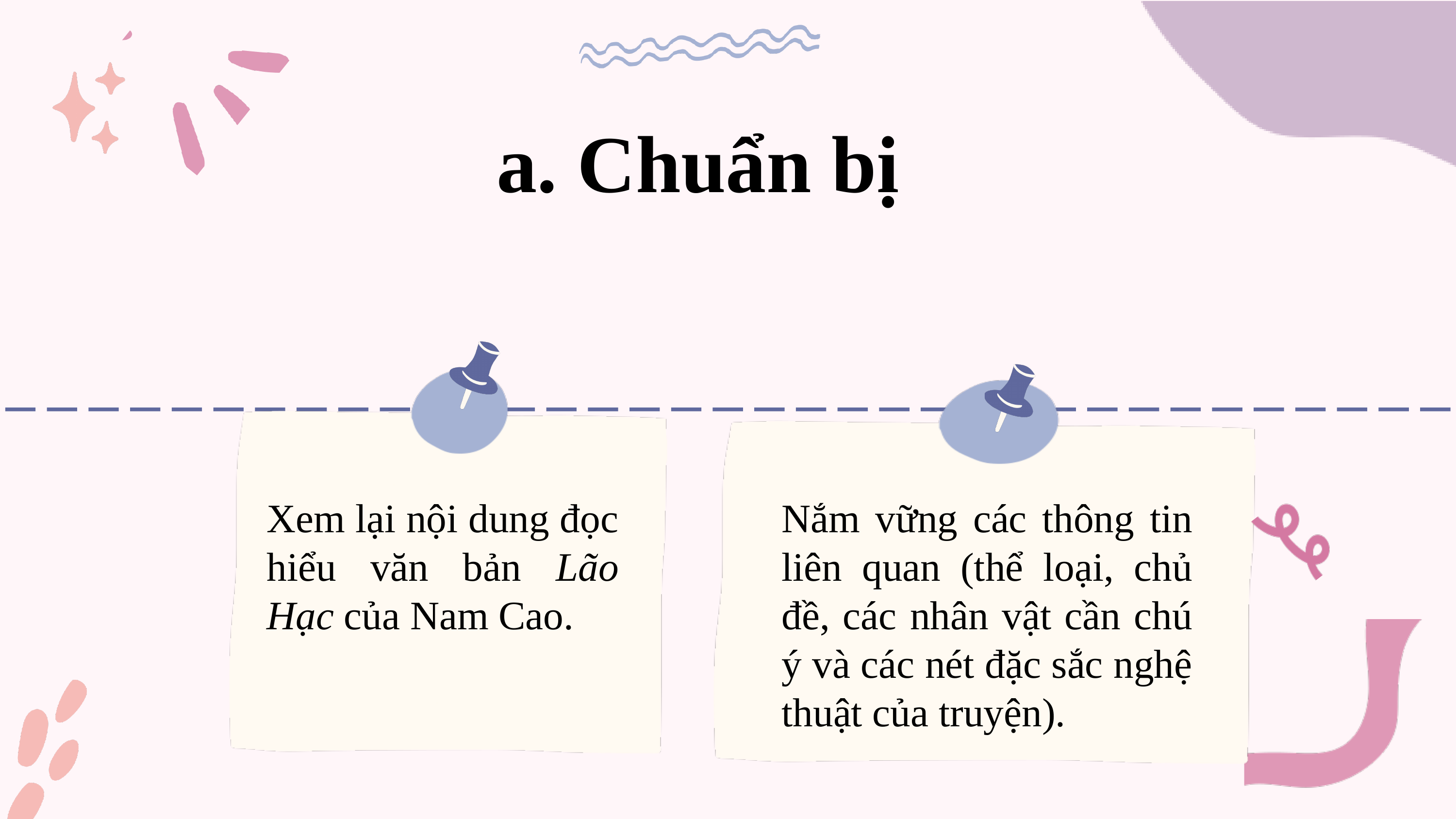

a. Chuẩn bị

Xem lại nội dung đọc hiểu văn bản Lão Hạc của Nam Cao.
Nắm vững các thông tin liên quan (thể loại, chủ đề, các nhân vật cần chú ý và các nét đặc sắc nghệ thuật của truyện).